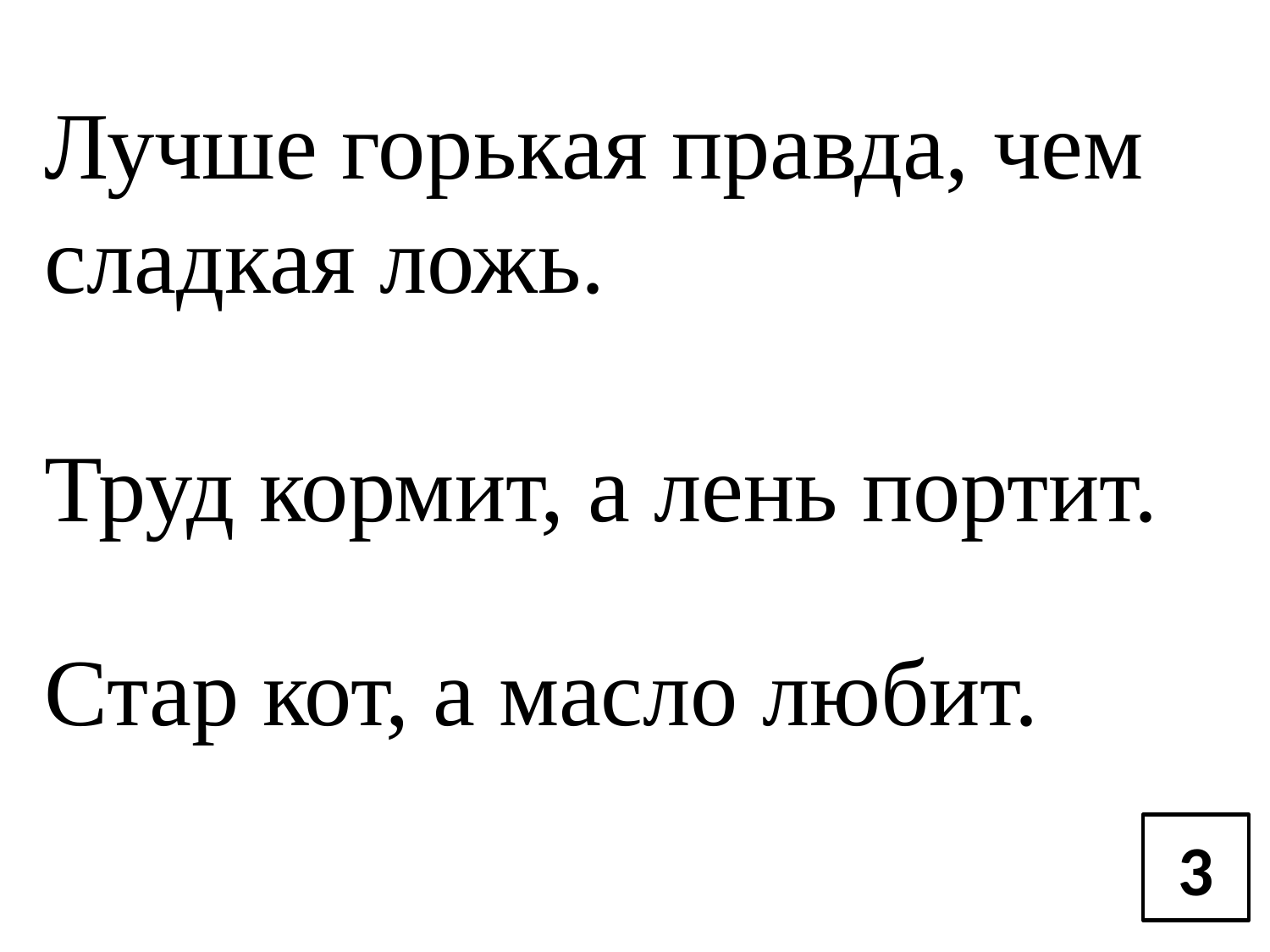

# Лучше горькая правда, чем сладкая ложь. Труд кормит, а лень портит.
Стар кот, а масло любит.
3